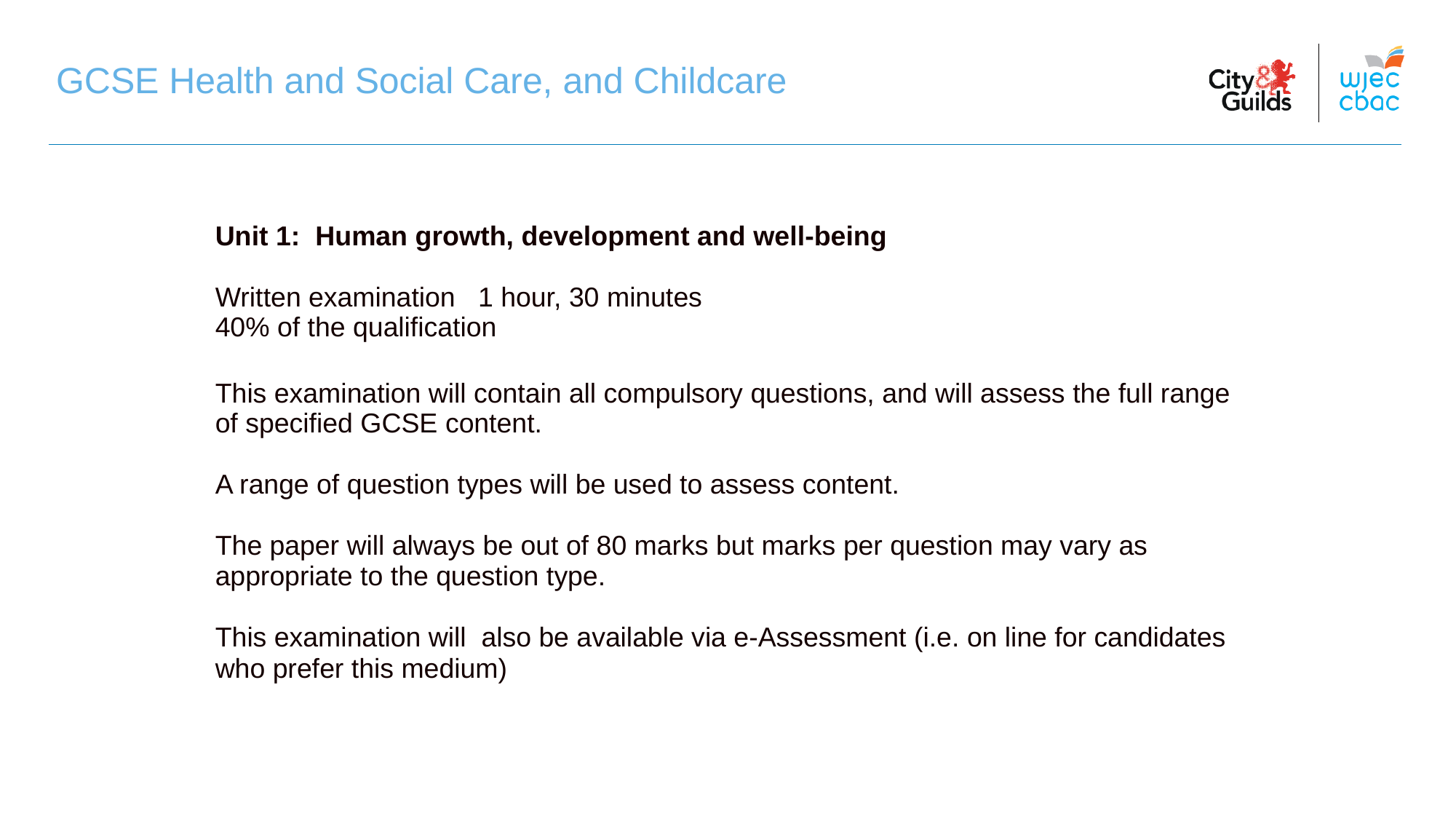

GCSE Health and Social Care, and Childcare
GCSE Health and Social Care, and Childcare
| Unit 1: Human growth, development and well-being Written examination 1 hour, 30 minutes 40% of the qualification |
| --- |
| This examination will contain all compulsory questions, and will assess the full range of specified GCSE content.   A range of question types will be used to assess content. The paper will always be out of 80 marks but marks per question may vary as appropriate to the question type. This examination will also be available via e-Assessment (i.e. on line for candidates who prefer this medium) |